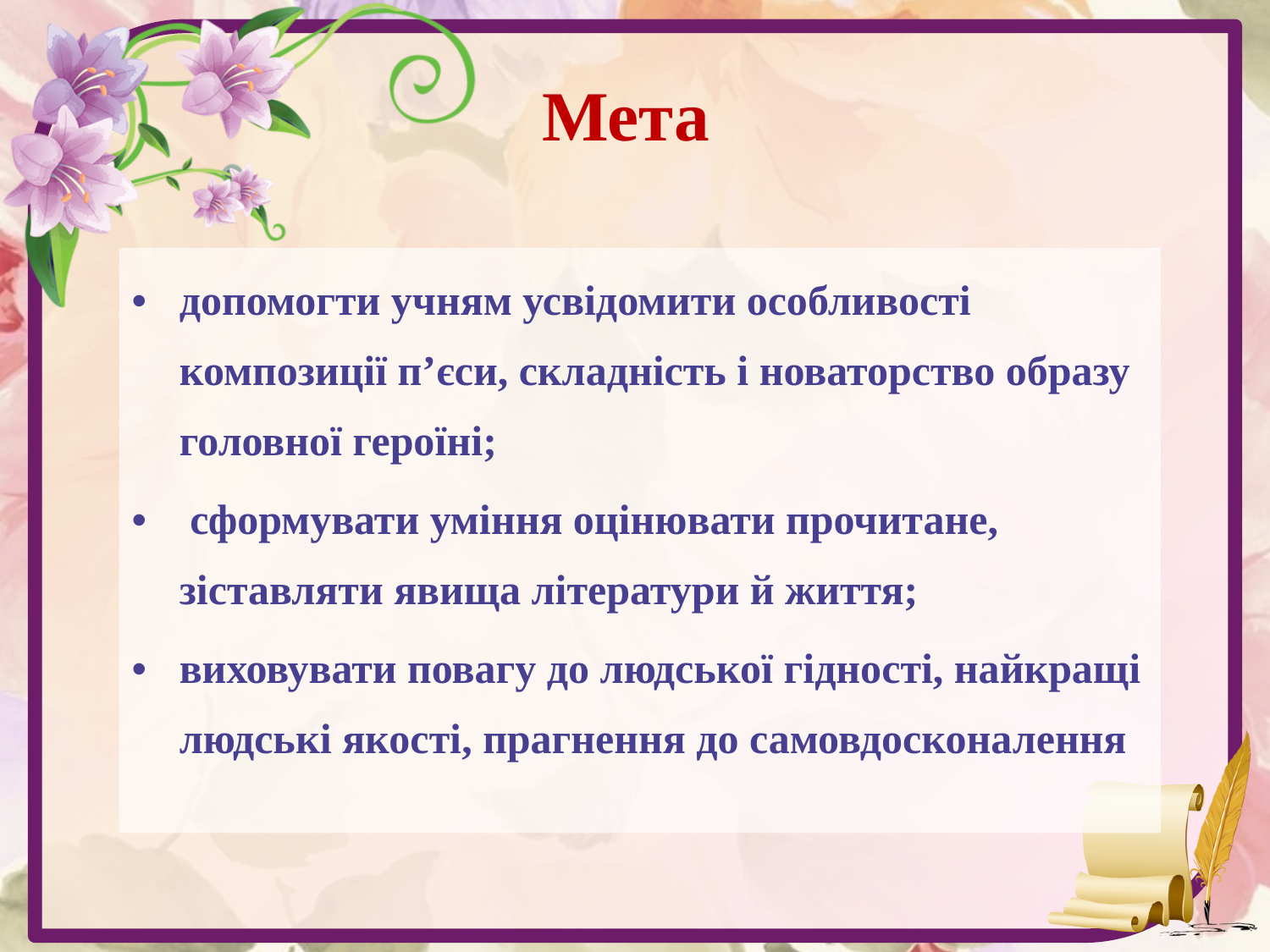

# Мета
допомогти учням усвідомити особливості композиції п’єси, складність і новаторство образу головної героїні;
 сформувати уміння оцінювати прочитане, зіставляти явища літератури й життя;
виховувати повагу до людської гідності, найкращі людські якості, прагнення до самовдосконалення